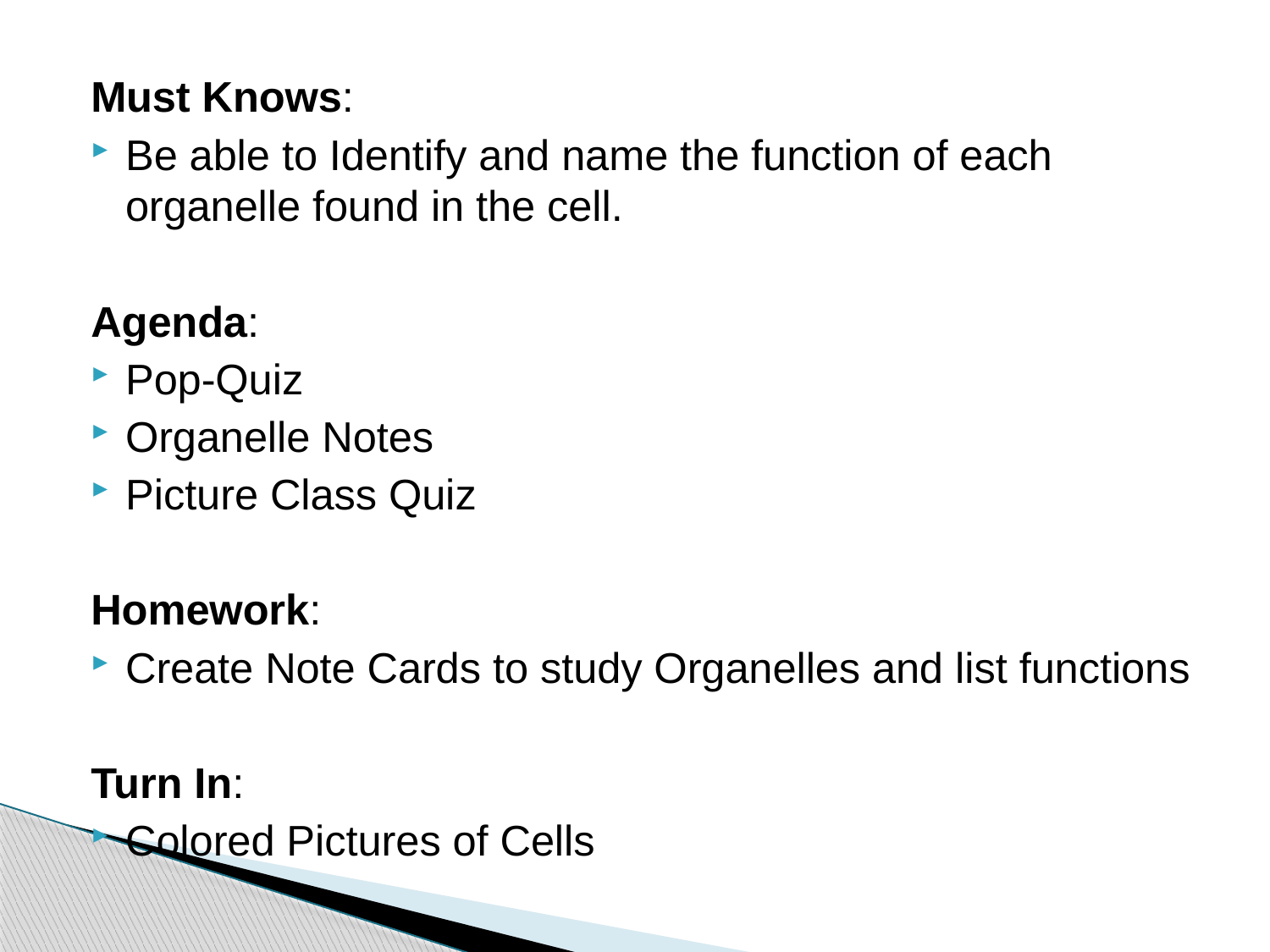

Must Knows:
Be able to Identify and name the function of each organelle found in the cell.

Agenda:
Pop-Quiz
Organelle Notes
Picture Class Quiz

Homework:
Create Note Cards to study Organelles and list functions

Turn In:
Colored Pictures of Cells